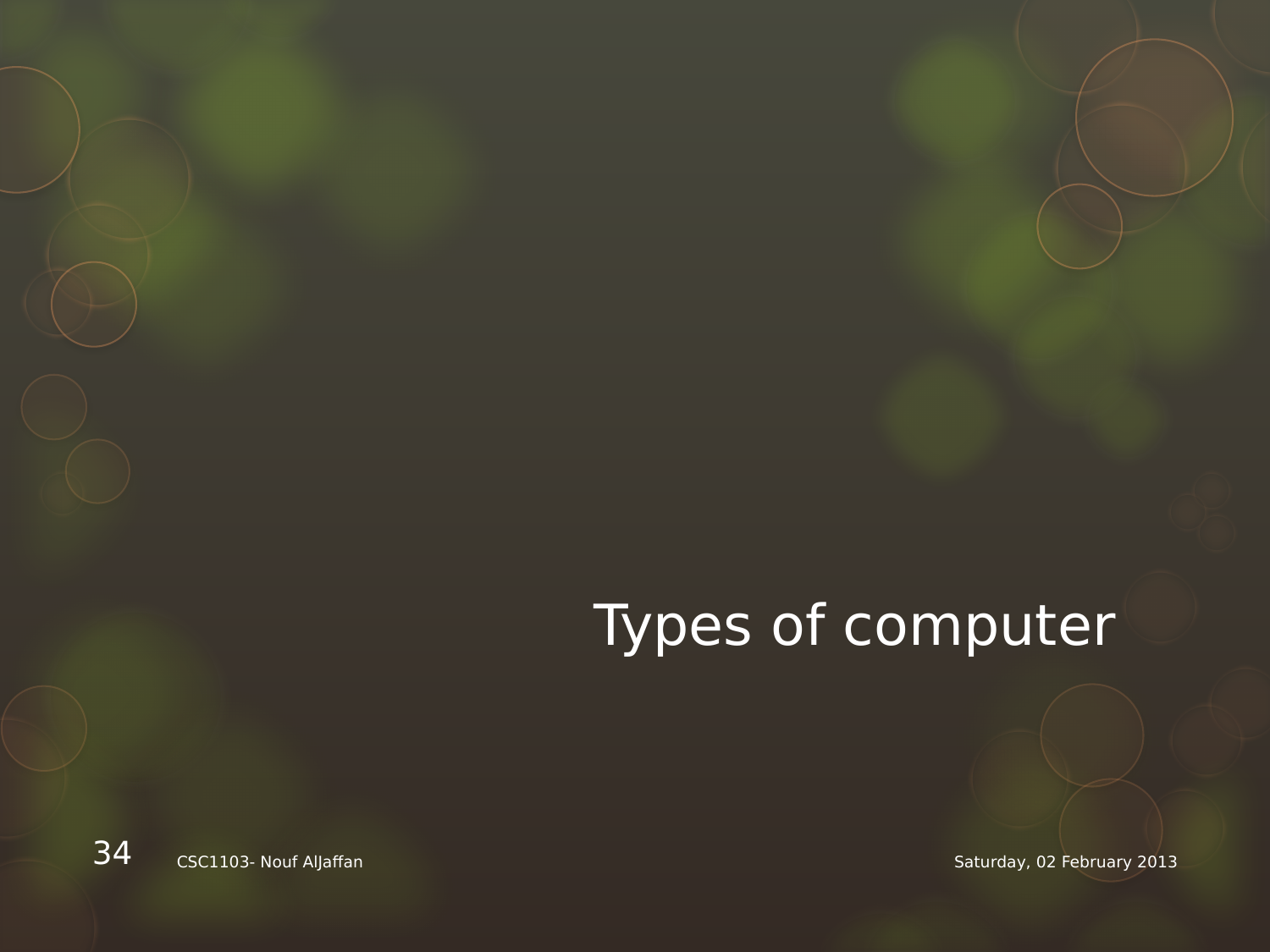

# Types of computer

34
CSC1103- Nouf AlJaffan
Saturday, 02 February 2013